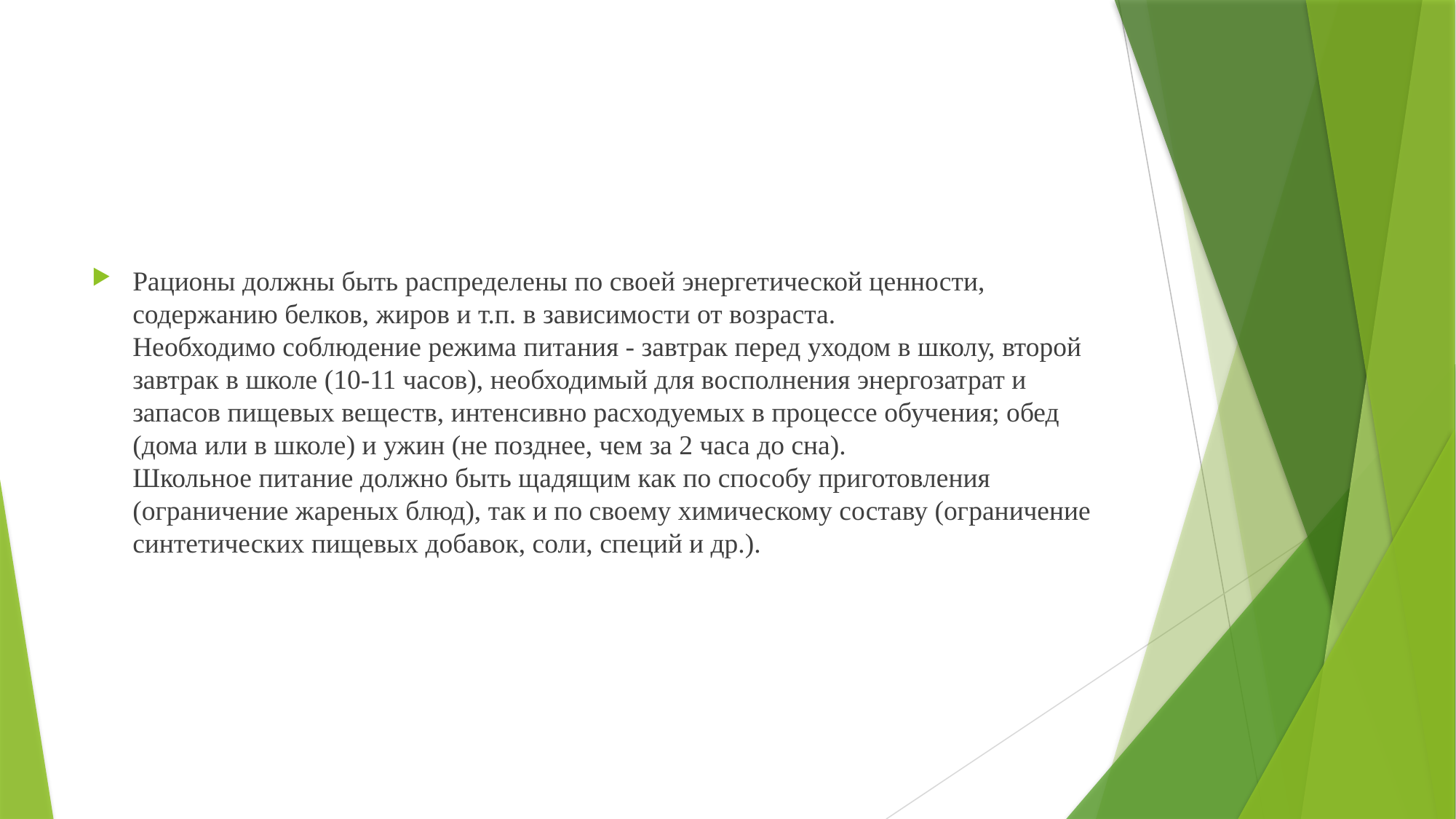

#
Рационы должны быть распределены по своей энергетической ценности, содержанию белков, жиров и т.п. в зависимости от возраста.
Необходимо соблюдение режима питания - завтрак перед уходом в школу, второй завтрак в школе (10-11 часов), необходимый для восполнения энергозатрат и запасов пищевых веществ, интенсивно расходуемых в процессе обучения; обед (дома или в школе) и ужин (не позднее, чем за 2 часа до сна).
Школьное питание должно быть щадящим как по способу приготовления (ограничение жареных блюд), так и по своему химическому составу (ограничение синтетических пищевых добавок, соли, специй и др.).